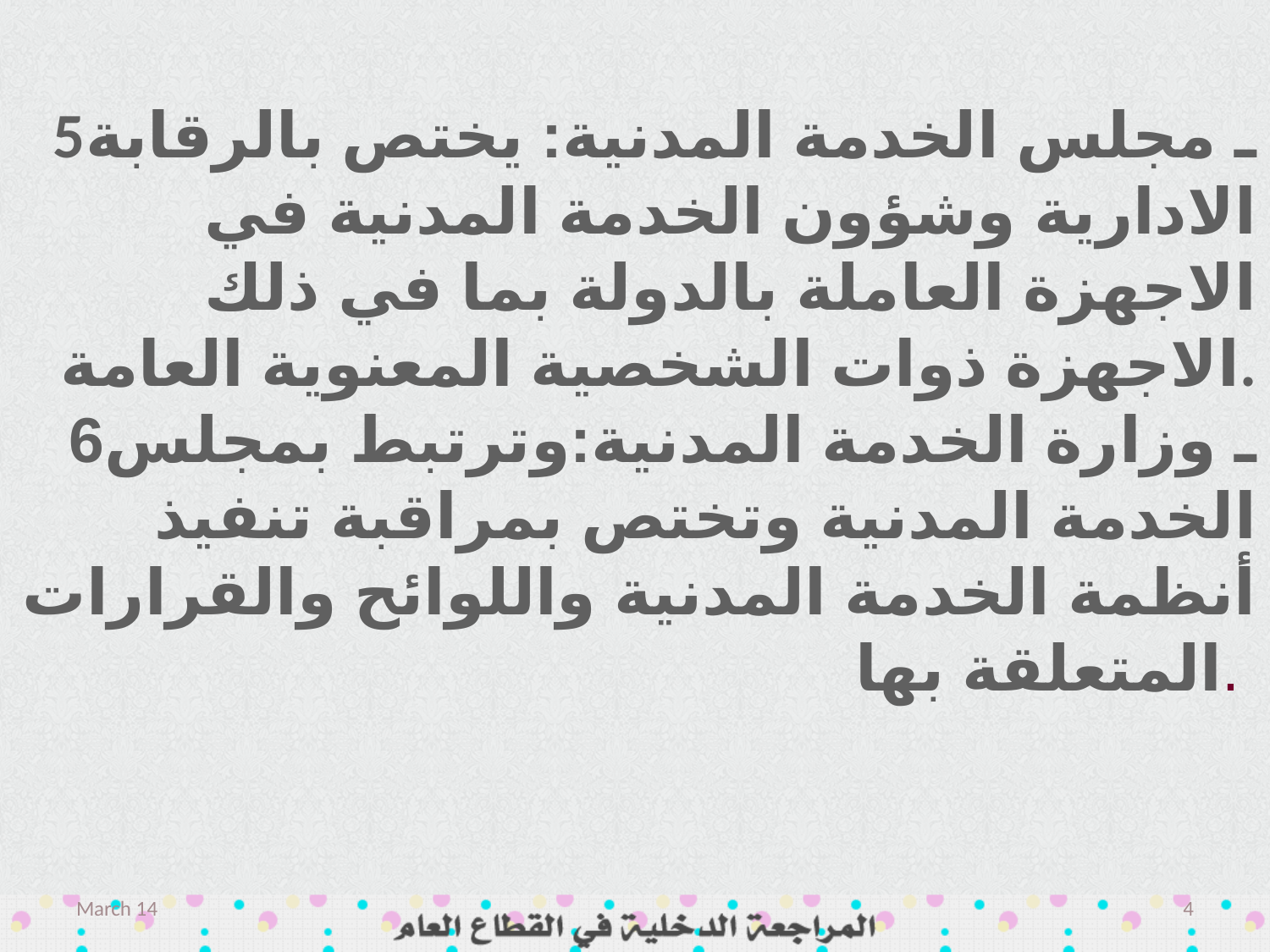

5ـ مجلس الخدمة المدنية: يختص بالرقابة الادارية وشؤون الخدمة المدنية في الاجهزة العاملة بالدولة بما في ذلك الاجهزة ذوات الشخصية المعنوية العامة.
6ـ وزارة الخدمة المدنية:وترتبط بمجلس الخدمة المدنية وتختص بمراقبة تنفيذ أنظمة الخدمة المدنية واللوائح والقرارات المتعلقة بها.
March 14
4